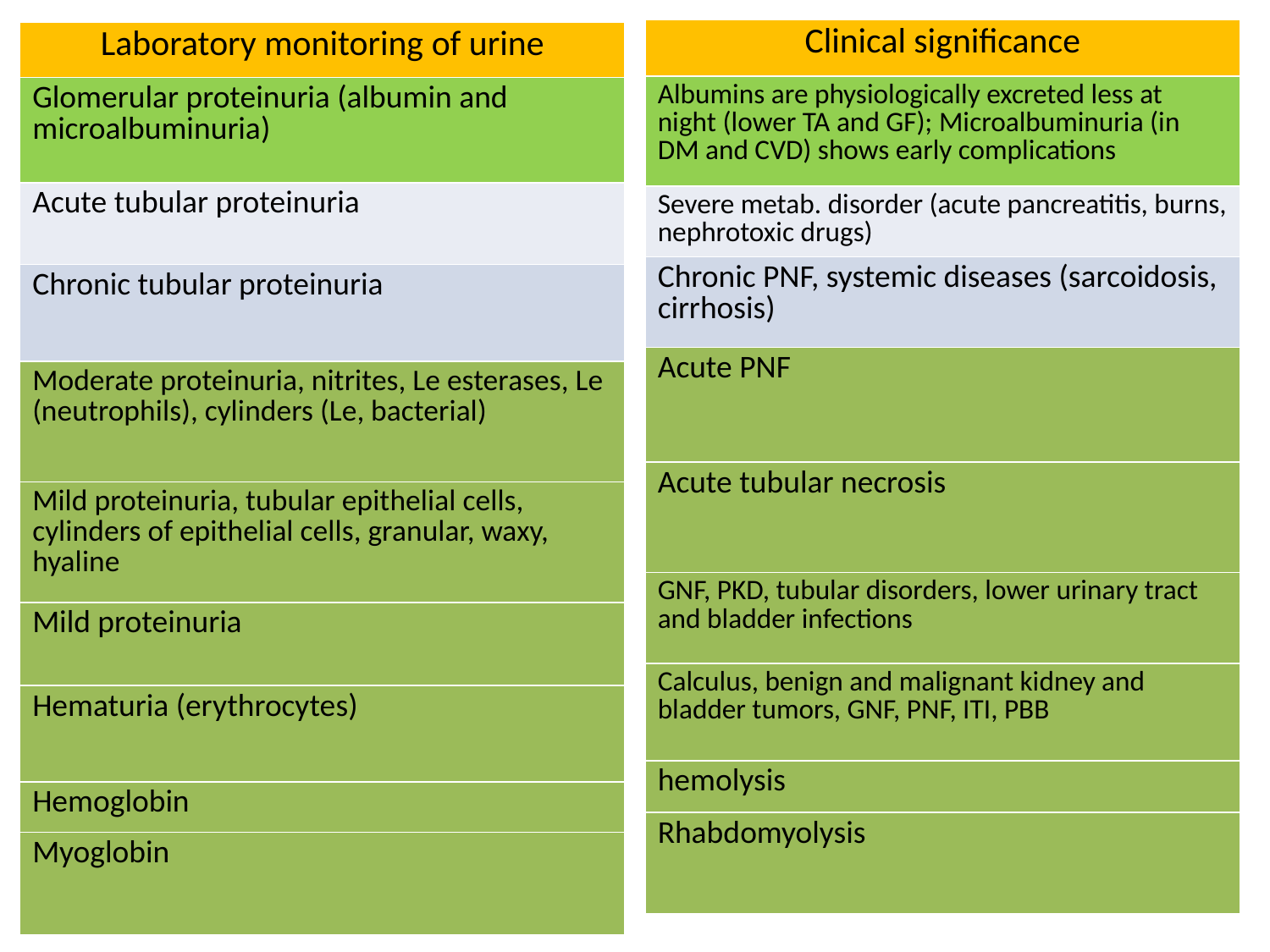

| Clinical significance |
| --- |
| Albumins are physiologically excreted less at night (lower TA and GF); Microalbuminuria (in DM and CVD) shows early complications |
| Severe metab. disorder (acute pancreatitis, burns, nephrotoxic drugs) |
| Chronic PNF, systemic diseases (sarcoidosis, cirrhosis) |
| Acute PNF |
| Acute tubular necrosis |
| GNF, PKD, tubular disorders, lower urinary tract and bladder infections |
| Calculus, benign and malignant kidney and bladder tumors, GNF, PNF, ITI, PBB |
| hemolysis |
| Rhabdomyolysis |
| Laboratory monitoring of urine |
| --- |
| Glomerular proteinuria (albumin and microalbuminuria) |
| Acute tubular proteinuria |
| Chronic tubular proteinuria |
| Moderate proteinuria, nitrites, Le esterases, Le (neutrophils), cylinders (Le, bacterial) |
| Mild proteinuria, tubular epithelial cells, cylinders of epithelial cells, granular, waxy, hyaline |
| Mild proteinuria |
| Hematuria (erythrocytes) |
| Hemoglobin |
| Myoglobin |